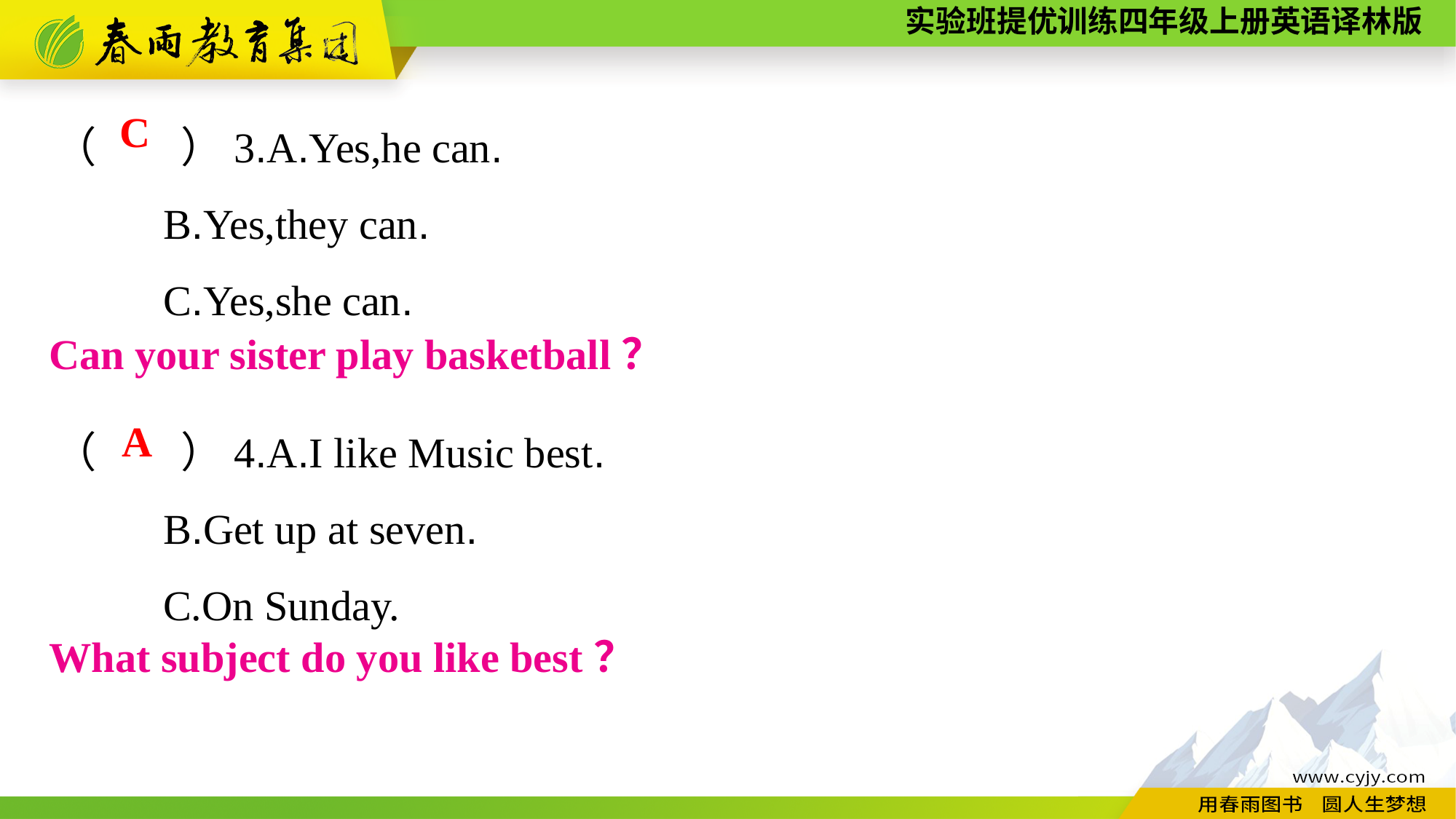

（　　）3.A.Yes,he can.
	B.Yes,they can.
	C.Yes,she can.

（　　）4.A.I like Music best.
	B.Get up at seven.
	C.On Sunday.
C
Can your sister play basketball？
A
What subject do you like best？